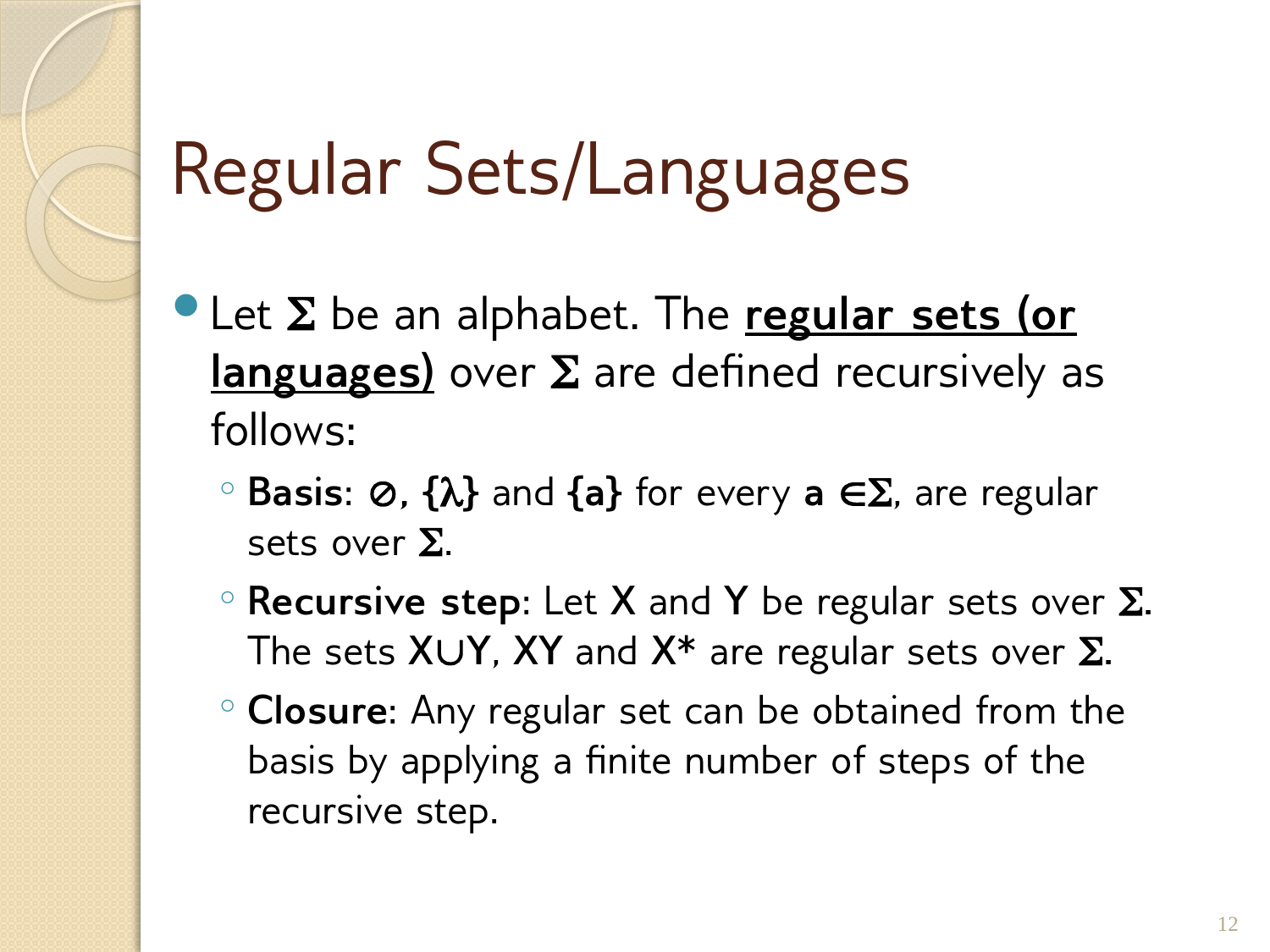

# Regular Sets/Languages
Let Σ be an alphabet. The regular sets (or languages) over Σ are defined recursively as follows:
Basis: ∅, {λ} and {a} for every a ∈Σ, are regular sets over Σ.
Recursive step: Let X and Y be regular sets over Σ. The sets X∪Y, XY and X* are regular sets over Σ.
Closure: Any regular set can be obtained from the basis by applying a finite number of steps of the recursive step.
12